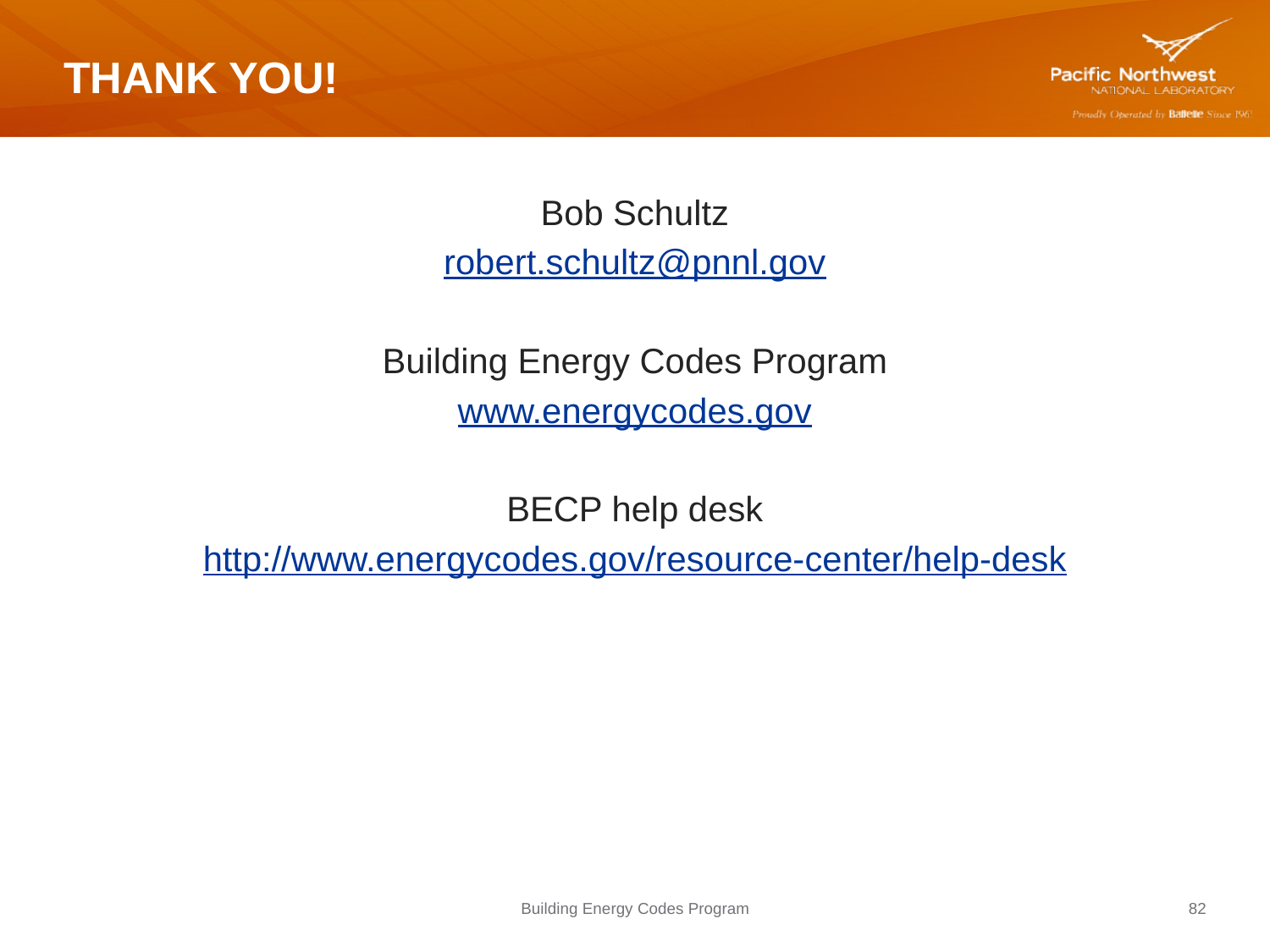

# THANK YOU!
Bob Schultz
robert.schultz@pnnl.gov

Building Energy Codes Program
www.energycodes.gov

BECP help desk
http://www.energycodes.gov/resource-center/help-desk

Building Energy Codes Program
82